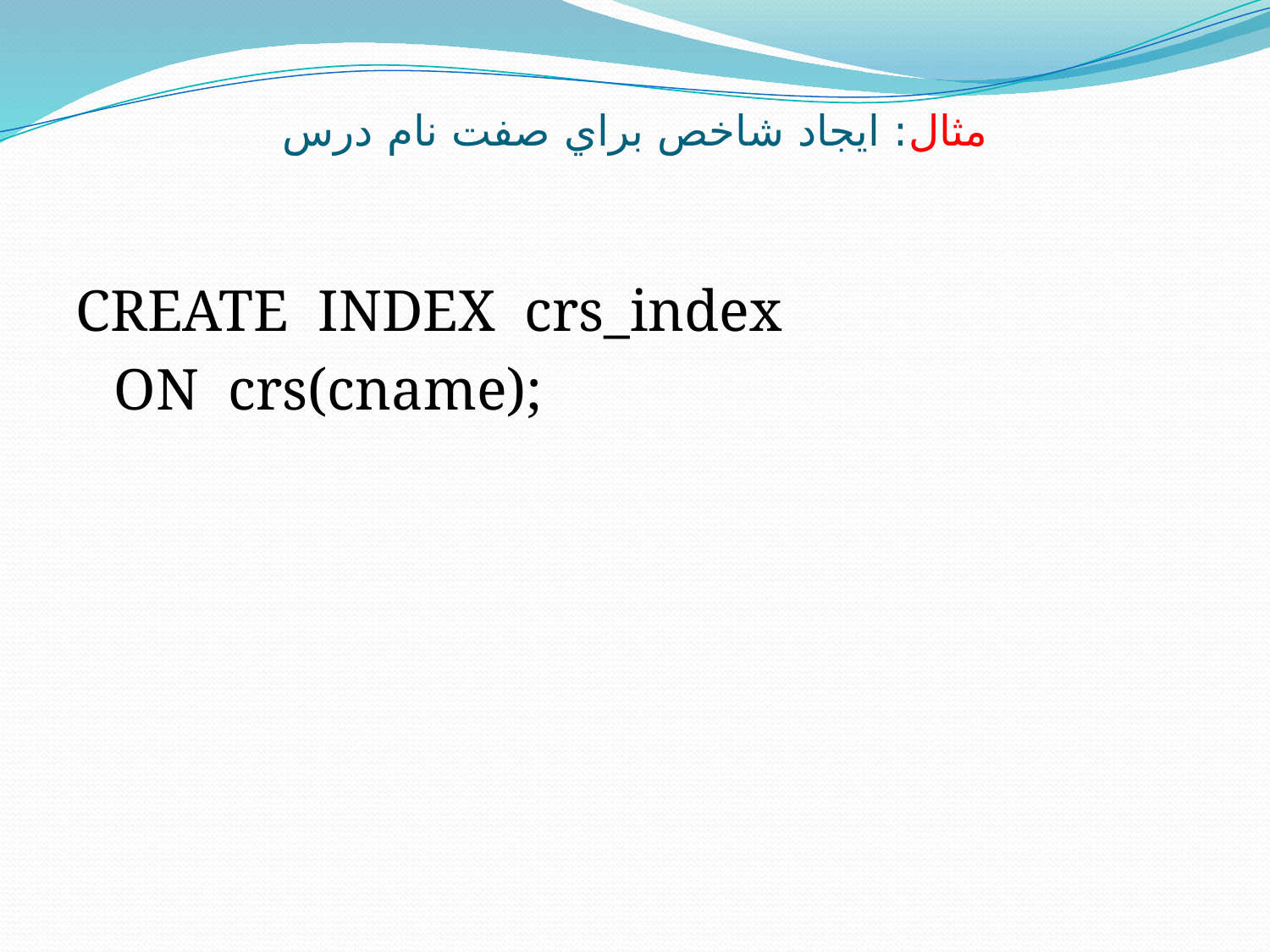

# مثال: ايجاد شاخص براي صفت نام درس
CREATE  INDEX  crs_index
	ON  crs(cname);